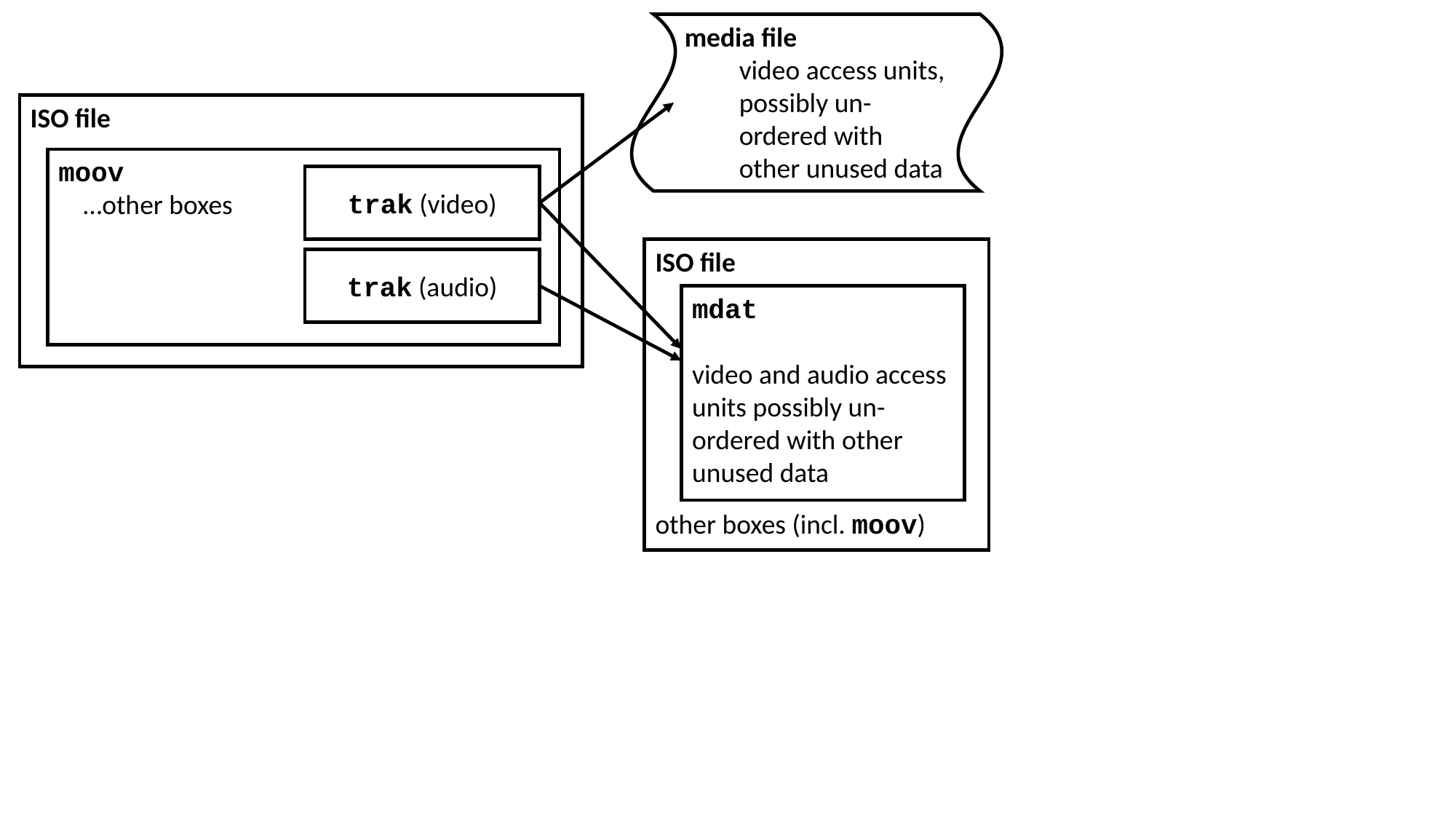

media file
video access units, possibly un-ordered with other unused data

ISO file
moov
    …other boxes
trak (video)
trak (audio)
ISO file

other boxes (incl. moov)
mdat

video and audio access units possibly un-ordered with other unused data